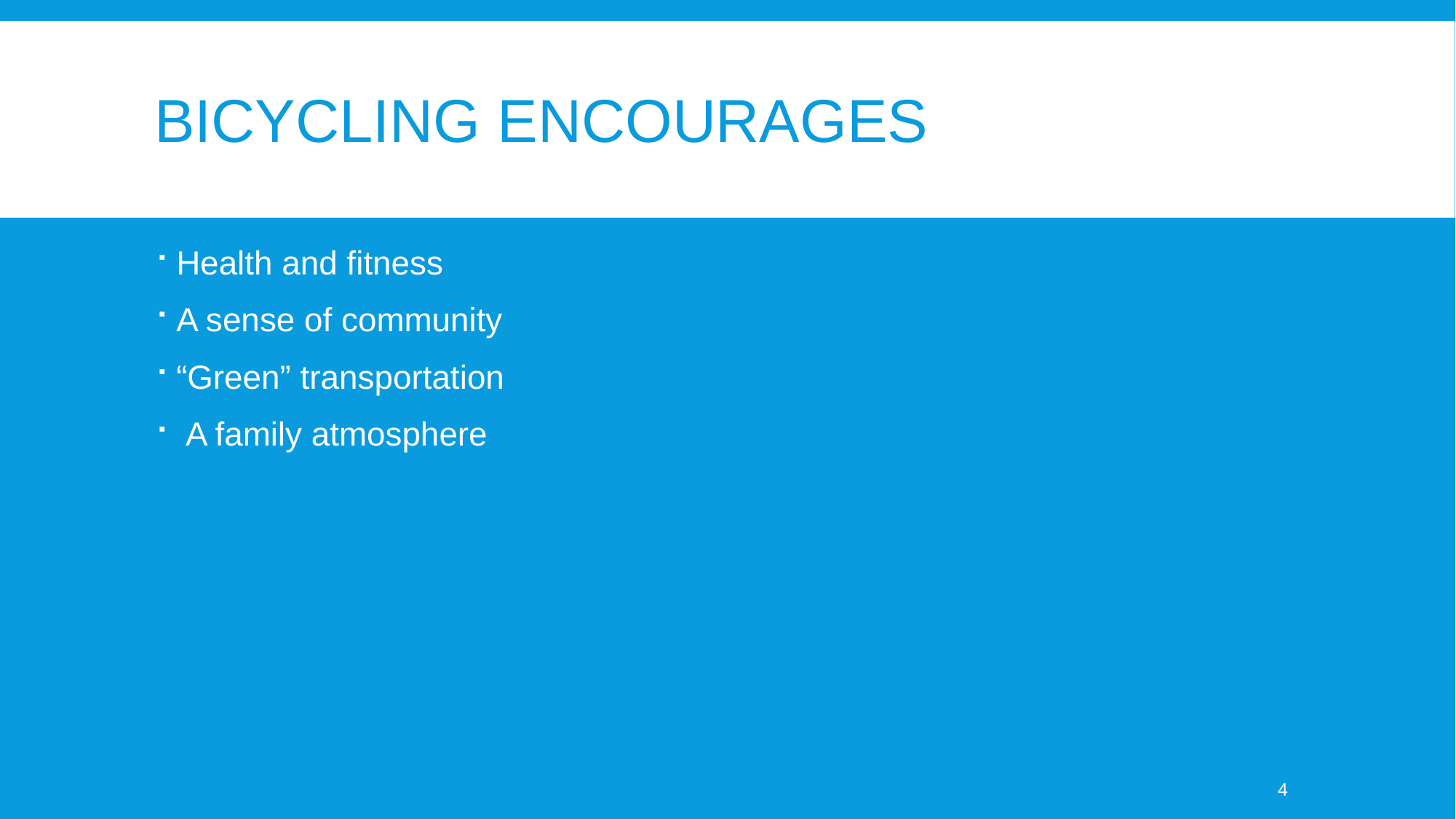

# Bicycling encourages
Health and fitness
A sense of community
“Green” transportation
 A family atmosphere

4